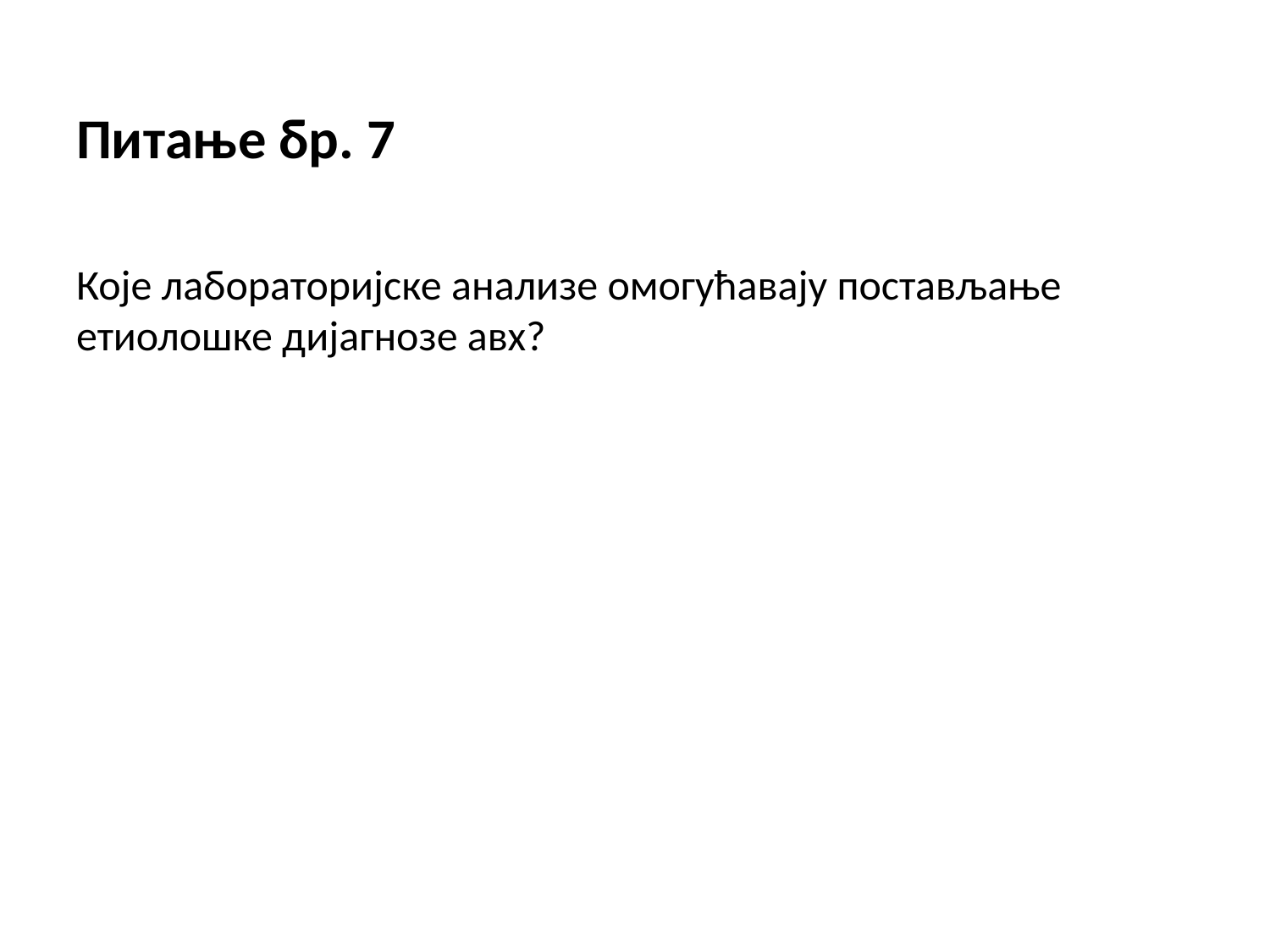

Питање бр. 7

Које лабораторијске анализе омогућавају постављање етиолошке дијагнозе авх?